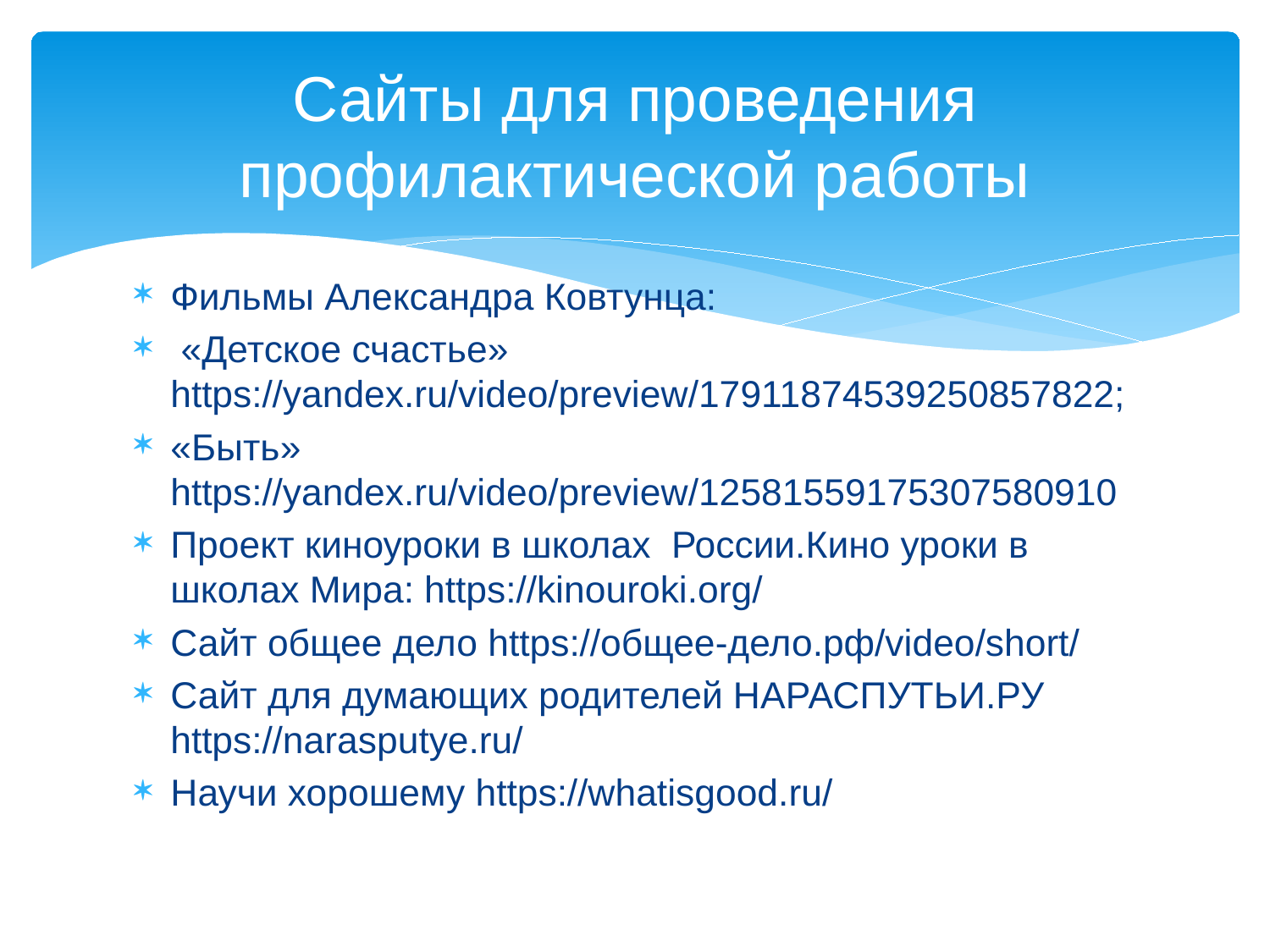

# Сайты для проведения профилактической работы
Фильмы Александра Ковтунца:
 «Детское счастье» https://yandex.ru/video/preview/17911874539250857822;
«Быть» https://yandex.ru/video/preview/12581559175307580910
Проект киноуроки в школах  России.Кино уроки в школах Мира: https://kinouroki.org/
Сайт общее дело https://общее-дело.рф/video/short/
Сайт для думающих родителей НАРАСПУТЬИ.РУ https://narasputye.ru/
Научи хорошему https://whatisgood.ru/